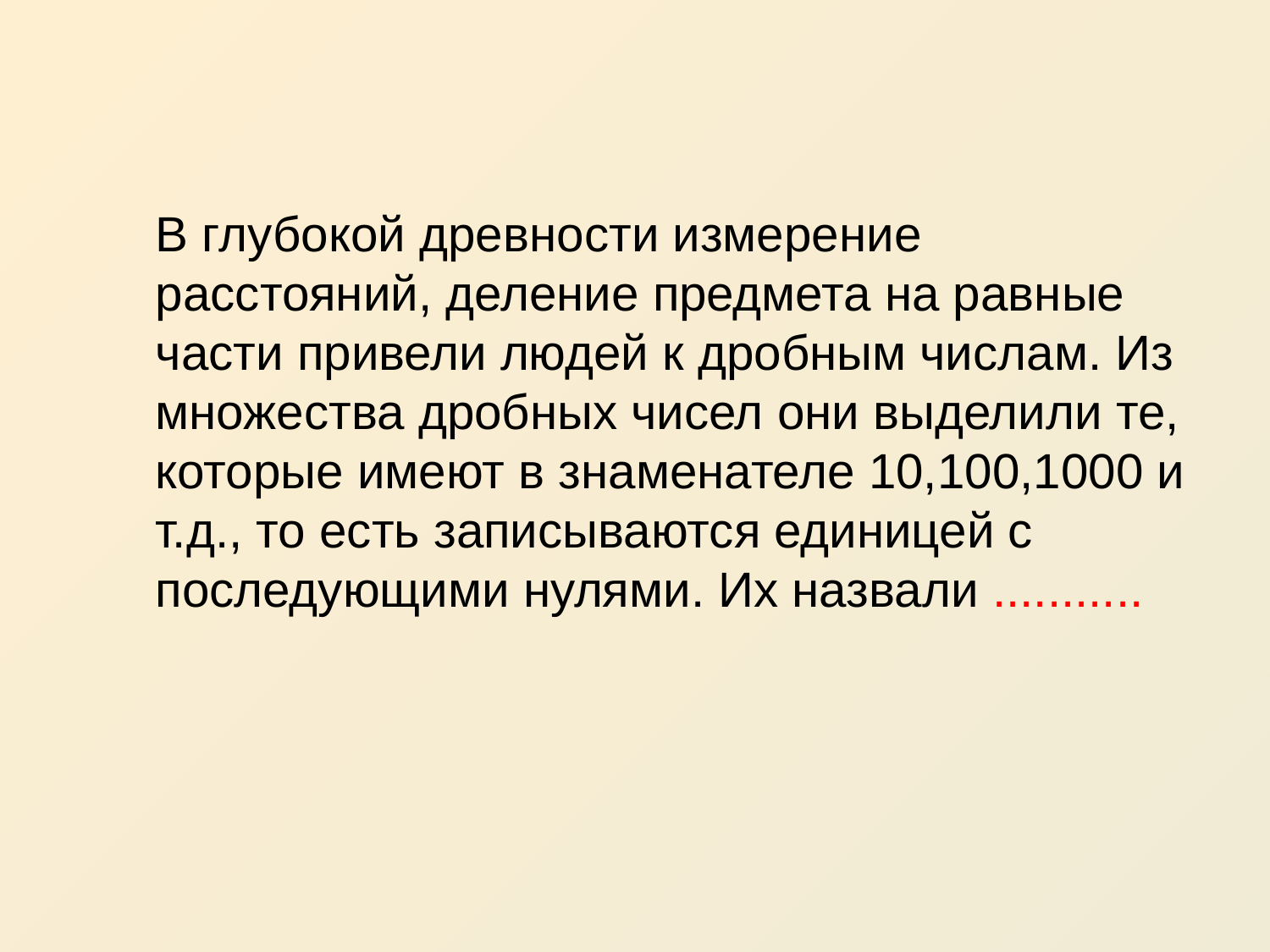

В глубокой древности измерение расстояний, деление предмета на равные части привели людей к дробным числам. Из множества дробных чисел они выделили те, которые имеют в знаменателе 10,100,1000 и т.д., то есть записываются единицей с последующими нулями. Их назвали ...........